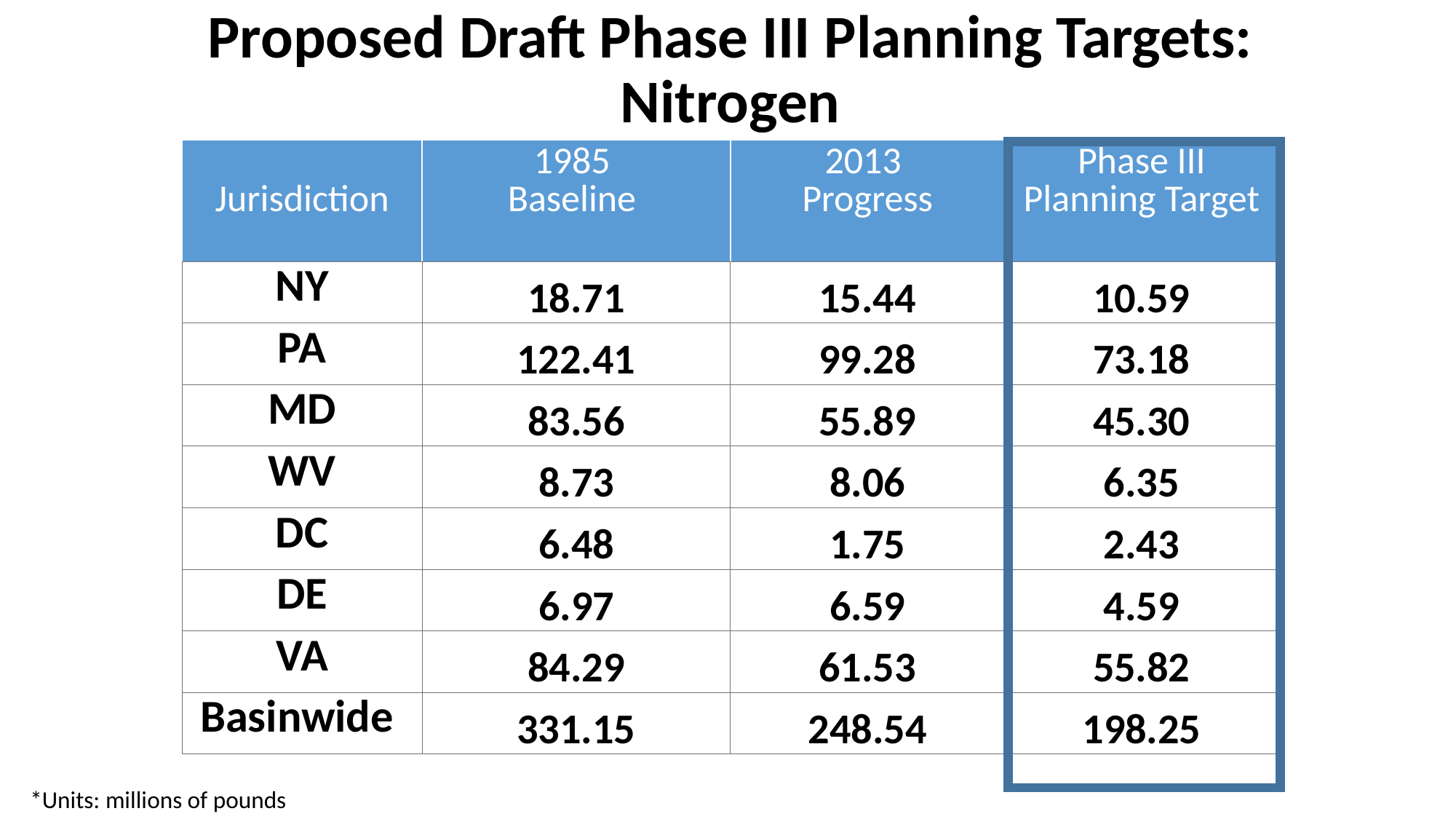

Proposed Draft Phase III Planning Targets: Nitrogen
| Jurisdiction | 1985 Baseline | 2013 Progress | Phase III Planning Target |
| --- | --- | --- | --- |
| NY | 18.71 | 15.44 | 10.59 |
| PA | 122.41 | 99.28 | 73.18 |
| MD | 83.56 | 55.89 | 45.30 |
| WV | 8.73 | 8.06 | 6.35 |
| DC | 6.48 | 1.75 | 2.43 |
| DE | 6.97 | 6.59 | 4.59 |
| VA | 84.29 | 61.53 | 55.82 |
| Basinwide | 331.15 | 248.54 | 198.25 |

*Units: millions of pounds